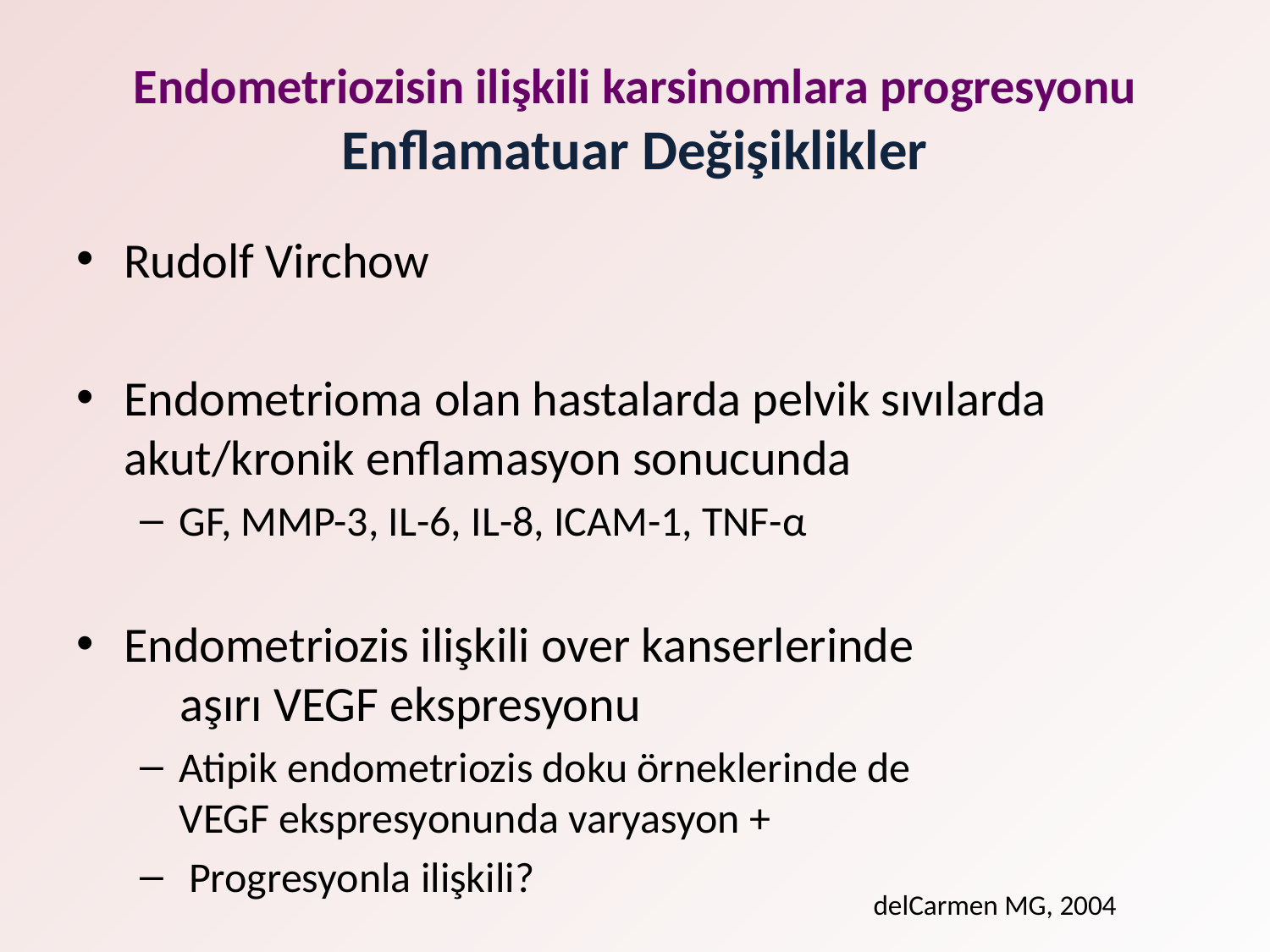

# Endometriozisin ilişkili karsinomlara progresyonu Enflamatuar Değişiklikler
Rudolf Virchow

Endometrioma olan hastalarda pelvik sıvılarda         akut/kronik enflamasyon sonucunda
GF, MMP-3, IL-6, IL-8, ICAM-1, TNF-α

Endometriozis ilişkili over kanserlerinde                              aşırı VEGF ekspresyonu
Atipik endometriozis doku örneklerinde de                      VEGF ekspresyonunda varyasyon +
 Progresyonla ilişkili?

delCarmen MG, 2004